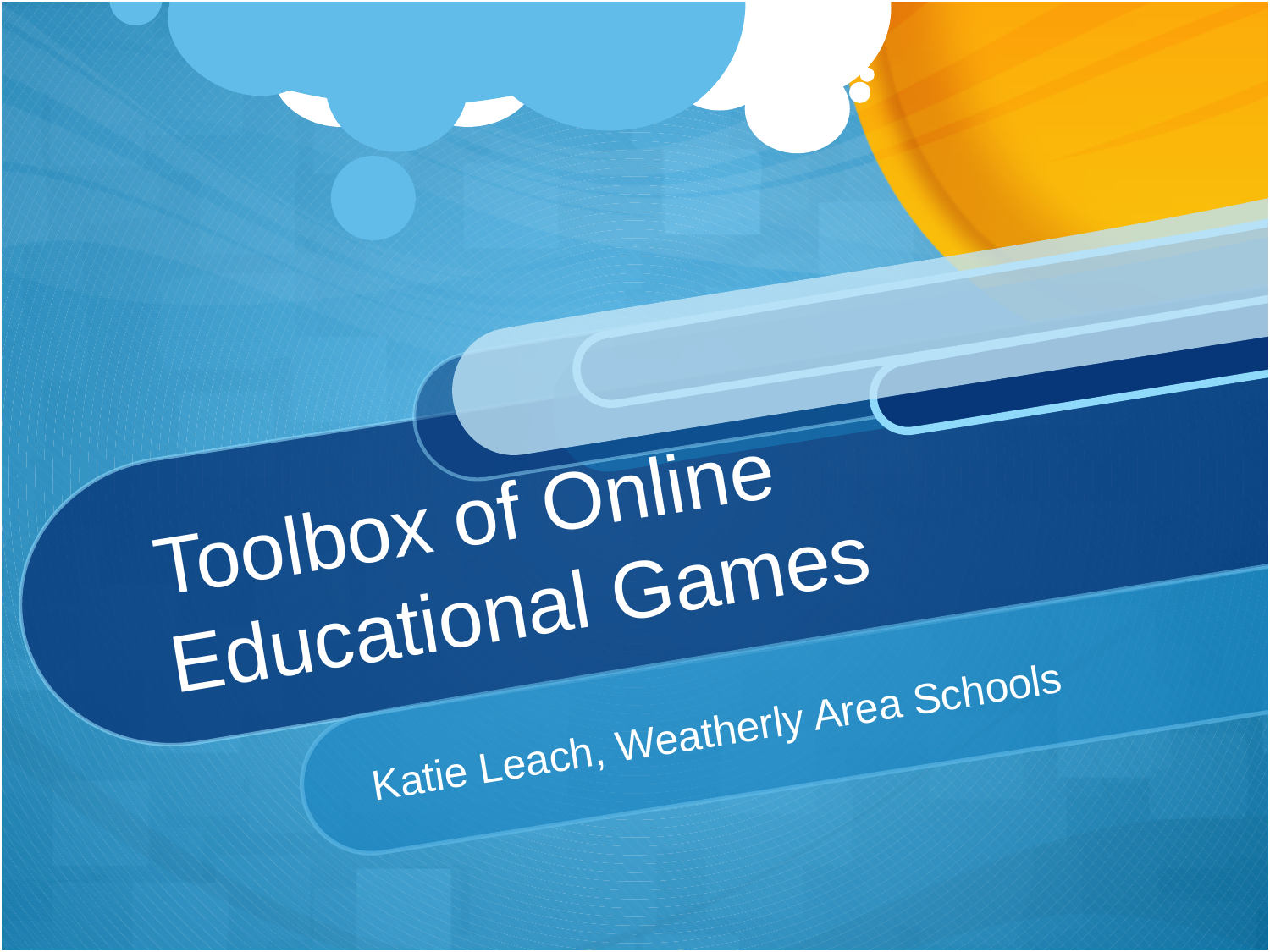

# Toolbox of Online Educational Games
Katie Leach, Weatherly Area Schools